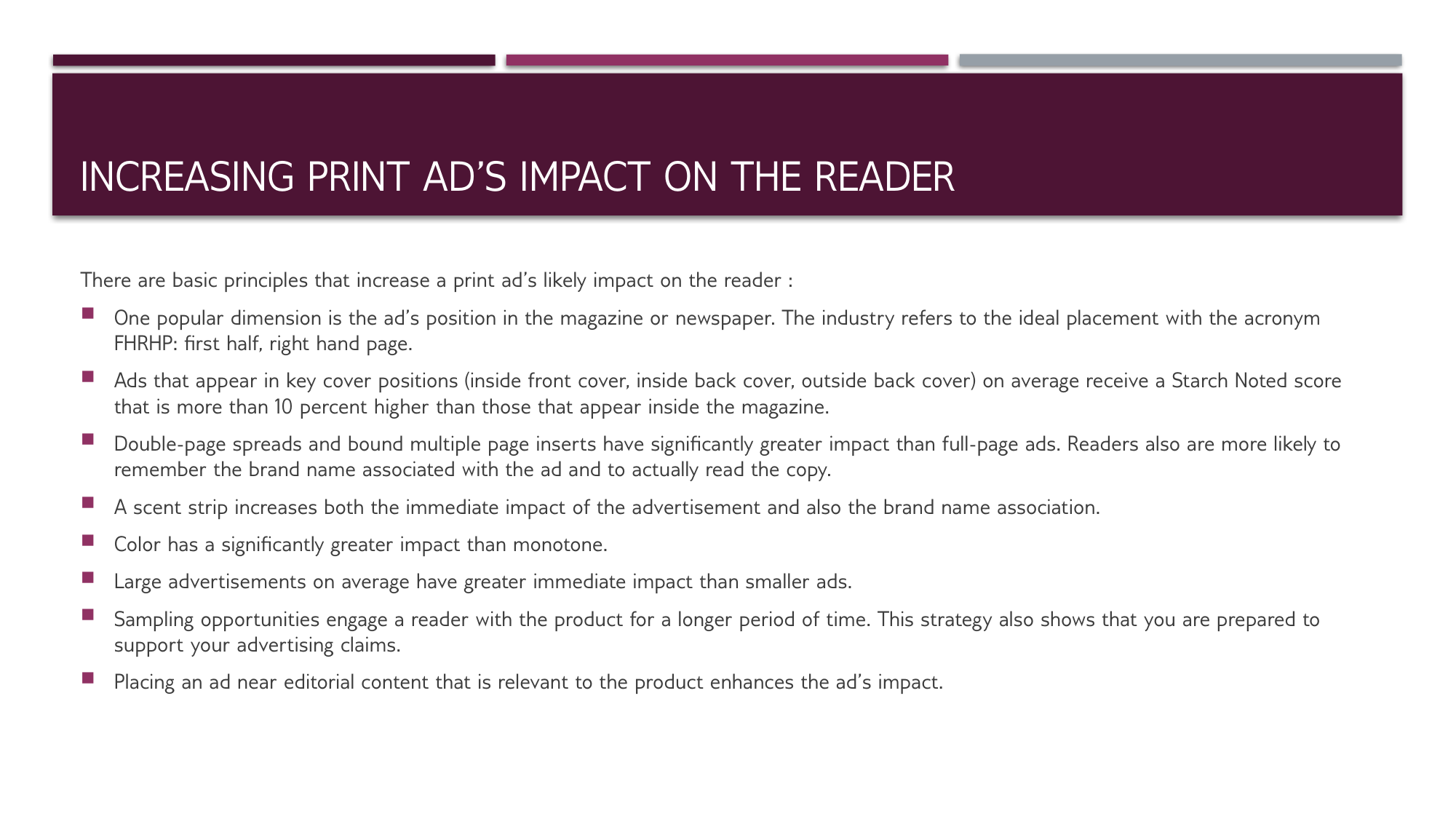

# Increasing print ad’s impact on the reader
There are basic principles that increase a print ad’s likely impact on the reader :
One popular dimension is the ad’s position in the magazine or newspaper. The industry refers to the ideal placement with the acronym FHRHP: first half, right hand page.
Ads that appear in key cover positions (inside front cover, inside back cover, outside back cover) on average receive a Starch Noted score that is more than 10 percent higher than those that appear inside the magazine.
Double-page spreads and bound multiple page inserts have significantly greater impact than full-page ads. Readers also are more likely to remember the brand name associated with the ad and to actually read the copy.
A scent strip increases both the immediate impact of the advertisement and also the brand name association.
Color has a significantly greater impact than monotone.
Large advertisements on average have greater immediate impact than smaller ads.
Sampling opportunities engage a reader with the product for a longer period of time. This strategy also shows that you are prepared to support your advertising claims.
Placing an ad near editorial content that is relevant to the product enhances the ad’s impact.